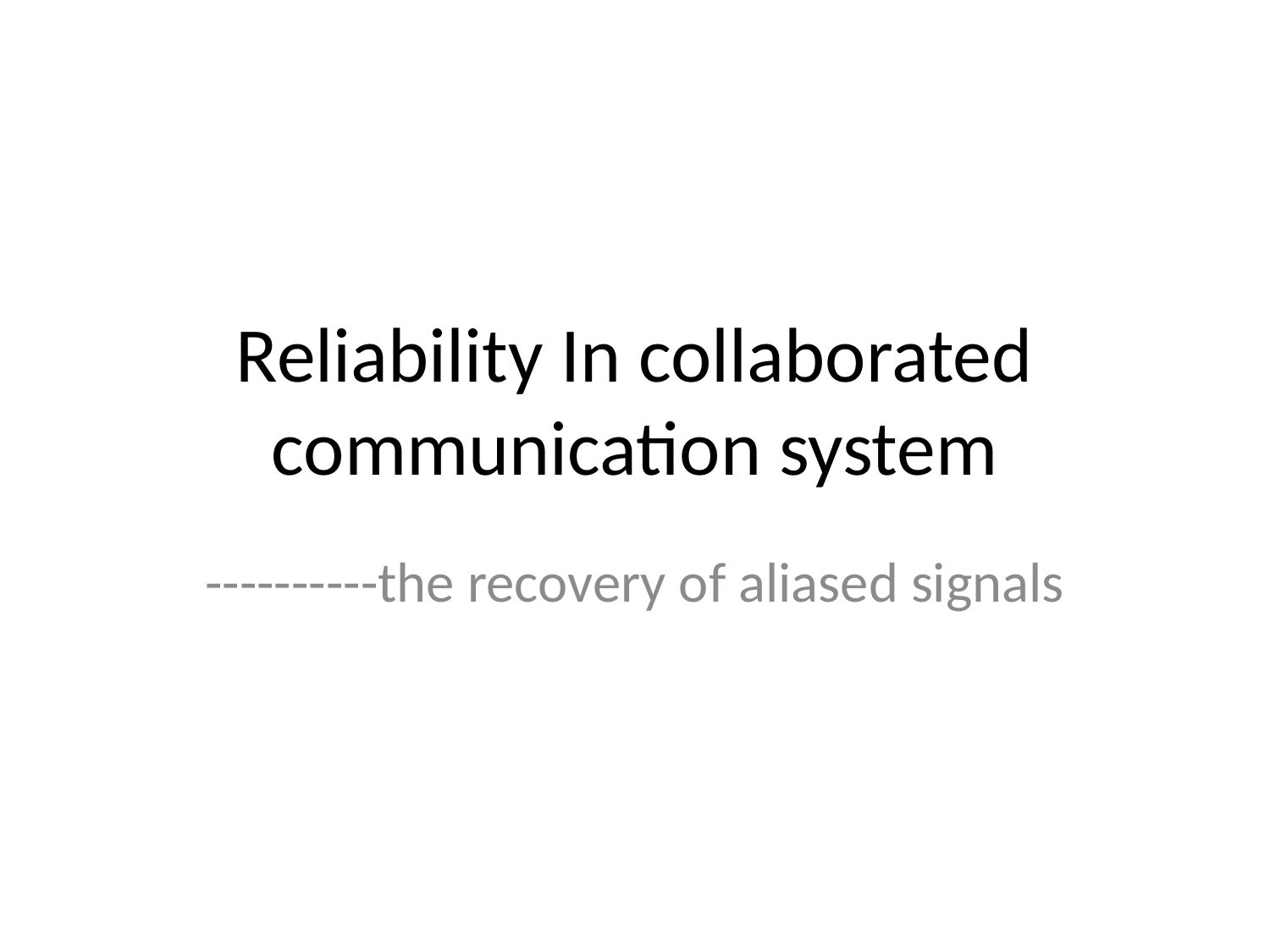

# Reliability In collaborated communication system
----------the recovery of aliased signals